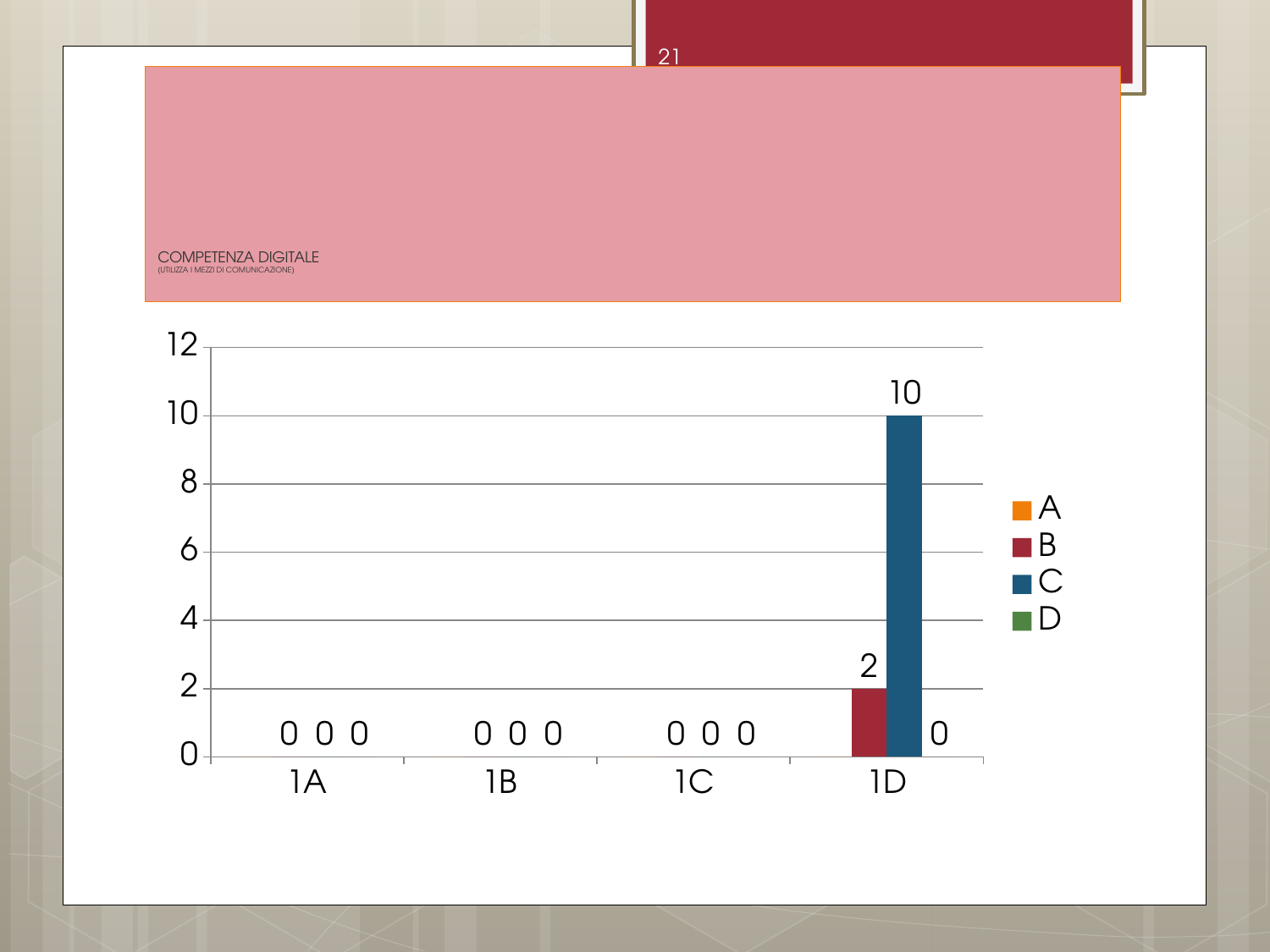

21
# COMPETENZA DIGITALE (UTILIZZA I MEZZI DI COMUNICAZIONE)

### Chart

| Category | A | B | C | D |
|---|---|---|---|---|
| 1A | 0.0 | 0.0 | 0.0 | 0.0 |
| 1B | 0.0 | 0.0 | 0.0 | 0.0 |
| 1C | 0.0 | 0.0 | 0.0 | 0.0 |
| 1D | 0.0 | 2.0 | 10.0 | 0.0 |